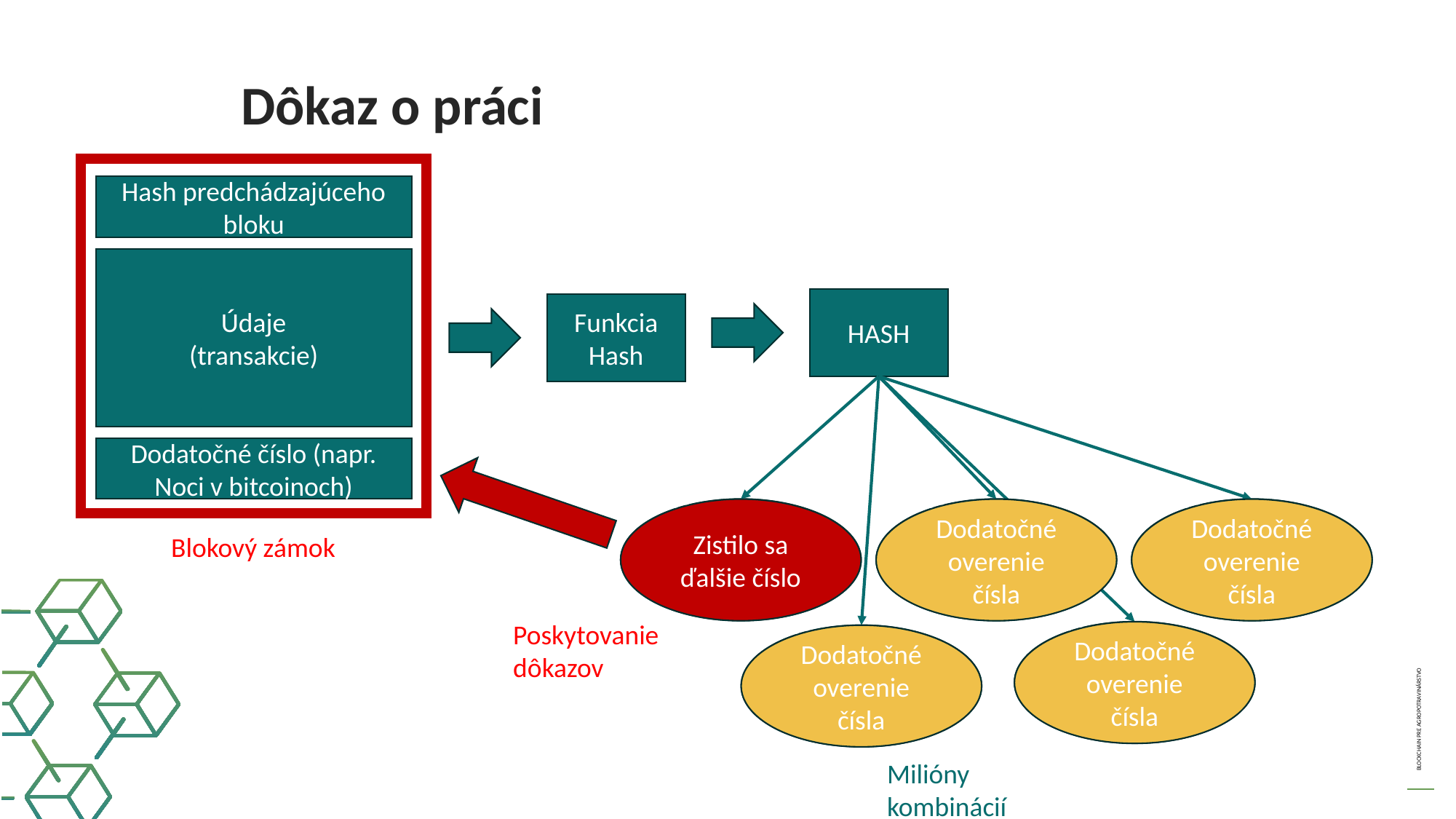

Dôkaz o práci

Hash predchádzajúceho bloku
Údaje
(transakcie)
HASH
Funkcia Hash

Dodatočné číslo (napr. Noci v bitcoinoch)

Vyhľadávanie dodatočných čísel
Vyhľadávanie dodatočných čísel
Vyhľadávanie dodatočných čísel
Zistilo sa ďalšie číslo
Dodatočné overenie čísla
Dodatočné overenie čísla
Blokový zámok
Poskytovanie dôkazov
Vyhľadávanie dodatočných čísel
Dodatočné overenie čísla
Vyhľadávanie dodatočných čísel
Dodatočné overenie čísla
Milióny kombinácií